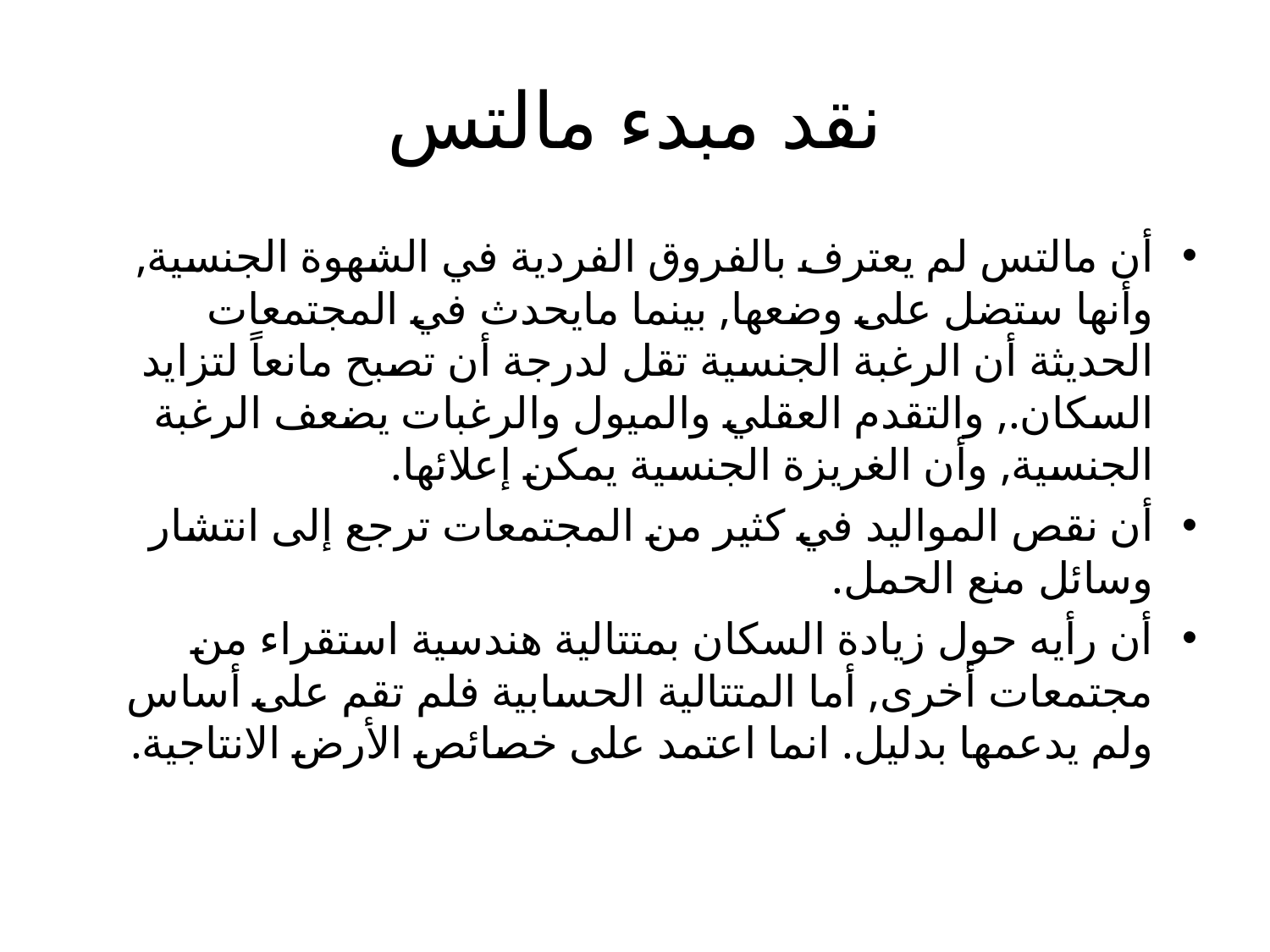

# نقد مبدء مالتس
أن مالتس لم يعترف بالفروق الفردية في الشهوة الجنسية, وأنها ستضل على وضعها, بينما مايحدث في المجتمعات الحديثة أن الرغبة الجنسية تقل لدرجة أن تصبح مانعاً لتزايد السكان., والتقدم العقلي والميول والرغبات يضعف الرغبة الجنسية, وأن الغريزة الجنسية يمكن إعلائها.
أن نقص المواليد في كثير من المجتمعات ترجع إلى انتشار وسائل منع الحمل.
أن رأيه حول زيادة السكان بمتتالية هندسية استقراء من مجتمعات أخرى, أما المتتالية الحسابية فلم تقم على أساس ولم يدعمها بدليل. انما اعتمد على خصائص الأرض الانتاجية.